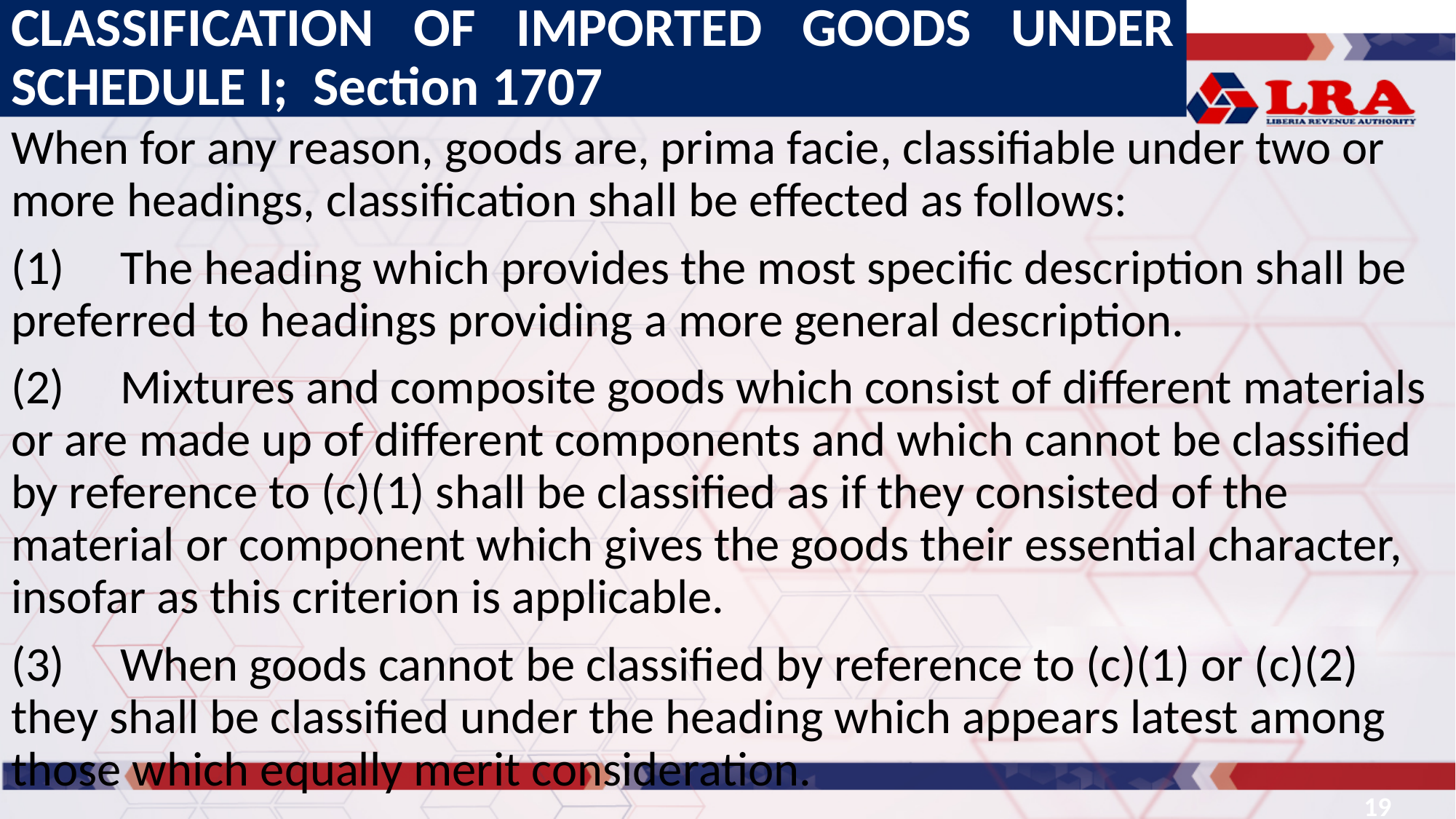

CLASSIFICATION OF IMPORTED GOODS UNDER SCHEDULE I;  Section 1707

When for any reason, goods are, prima facie, classifiable under two or more headings, classification shall be effected as follows:
(1)	The heading which provides the most specific description shall be preferred to headings providing a more general description.
(2)	Mixtures and composite goods which consist of different materials or are made up of different components and which cannot be classified by reference to (c)(1) shall be classified as if they consisted of the material or component which gives the goods their essential character, insofar as this criterion is applicable.
(3)	When goods cannot be classified by reference to (c)(1) or (c)(2) they shall be classified under the heading which appears latest among those which equally merit consideration.
19